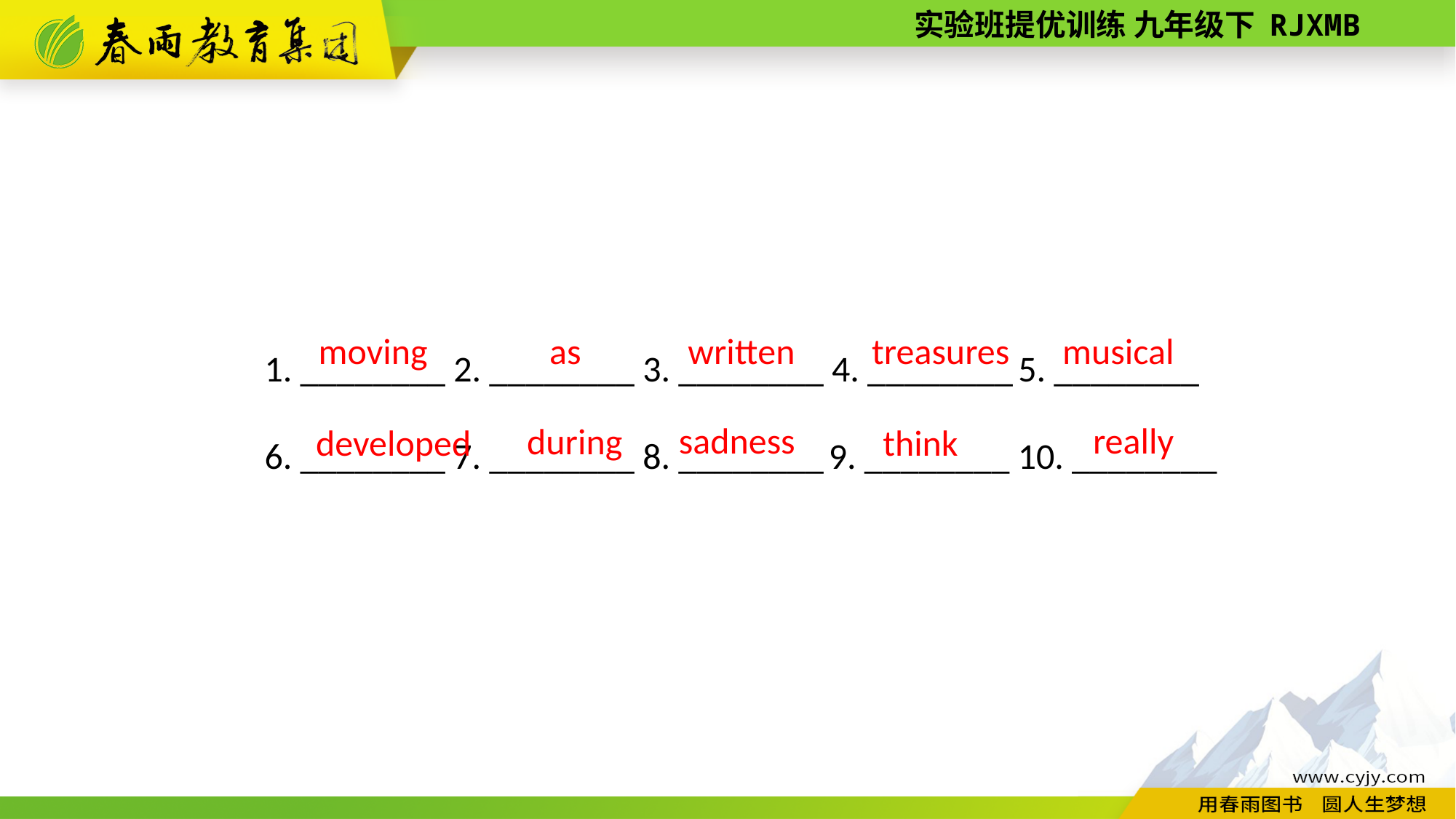

1. ________ 2. ________ 3. ________ 4. ________ 5. ________
6. ________ 7. ________ 8. ________ 9. ________ 10. ________
treasures
musical
moving
as
written
really
sadness
during
developed
think